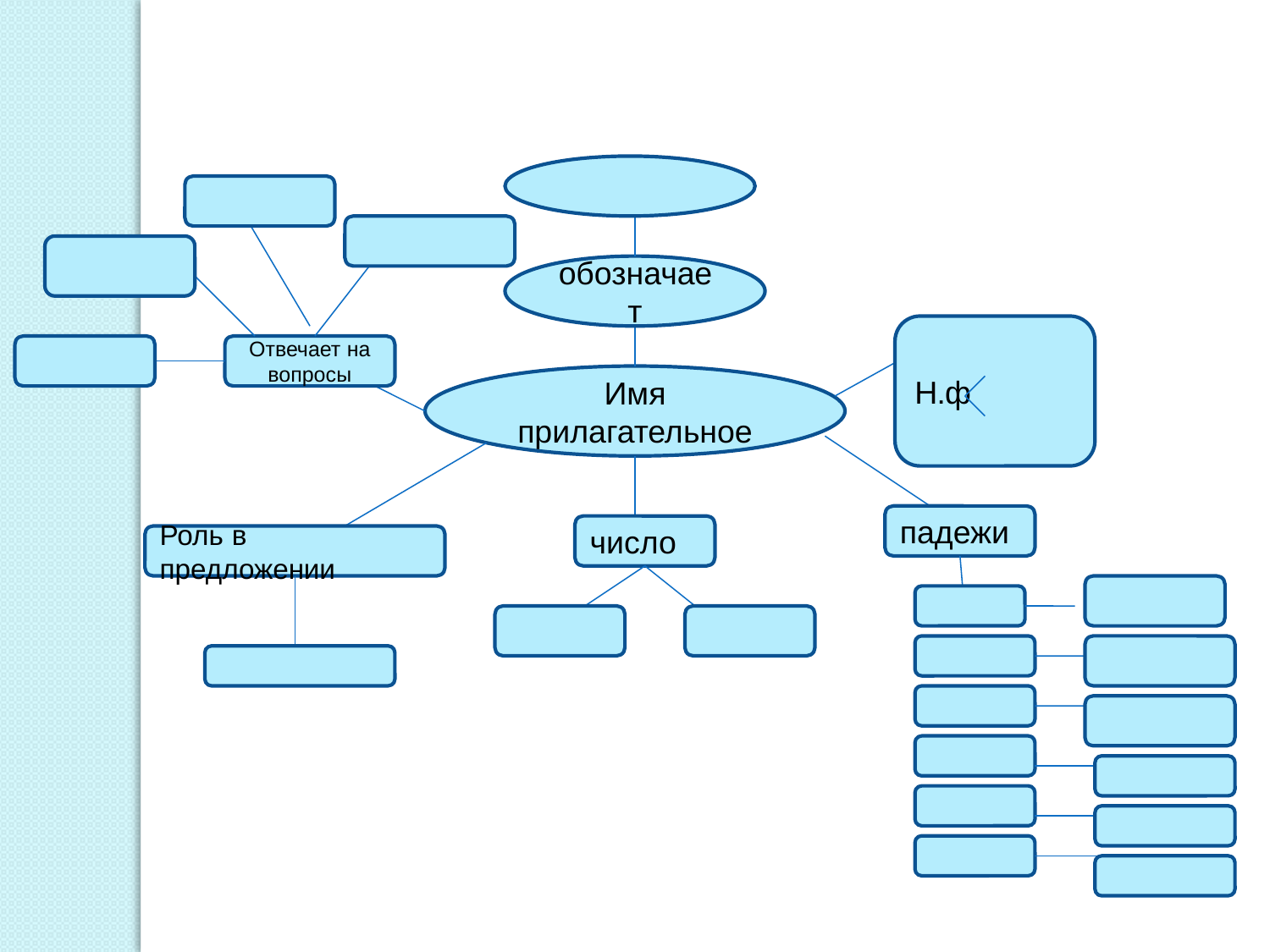

обозначает
Н.ф

Отвечает на вопросы
Имя прилагательное
падежи
число
Роль в предложении